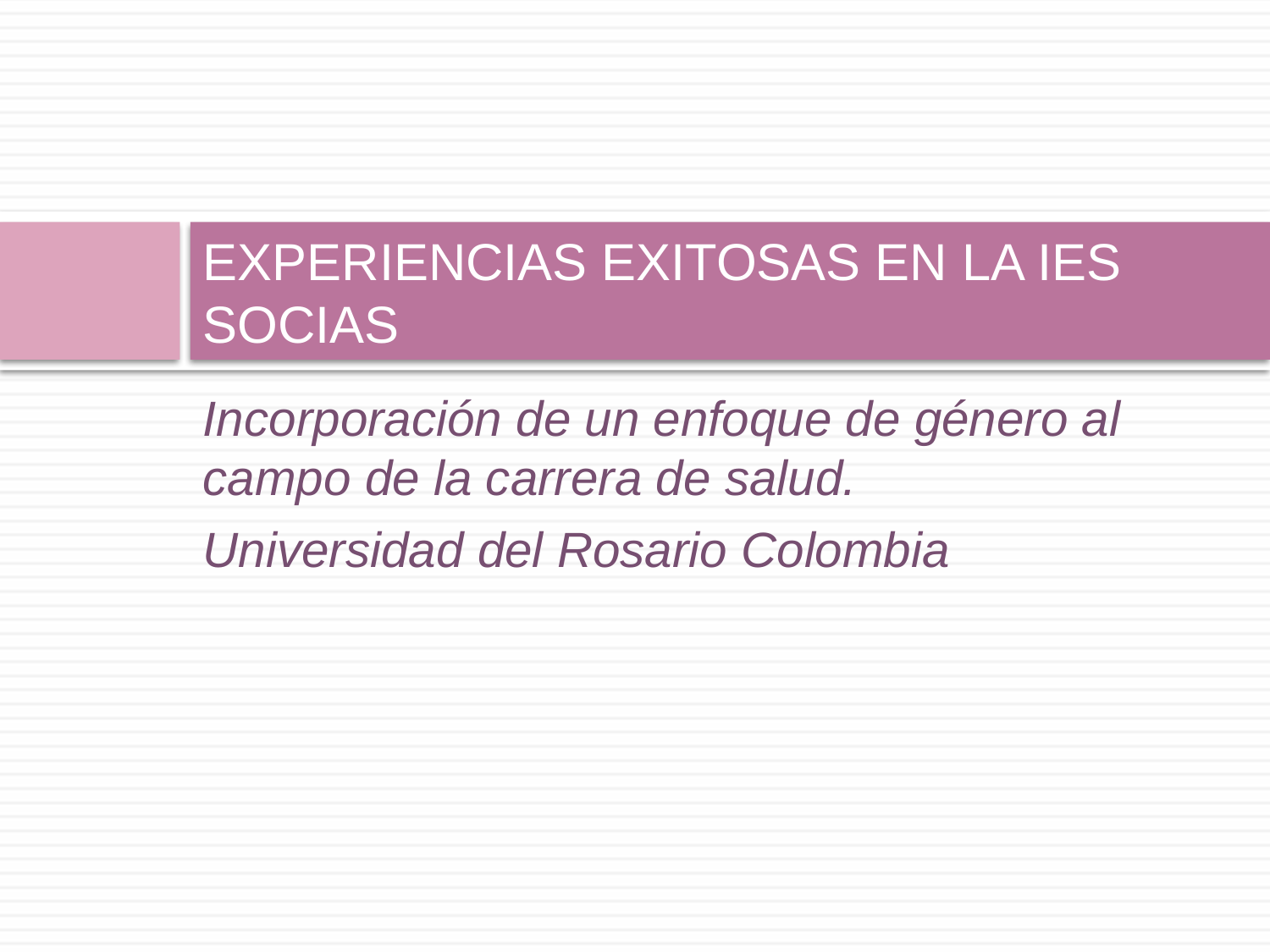

# EXPERIENCIAS EXITOSAS EN LA IES SOCIAS
Incorporación de un enfoque de género al campo de la carrera de salud.
Universidad del Rosario Colombia